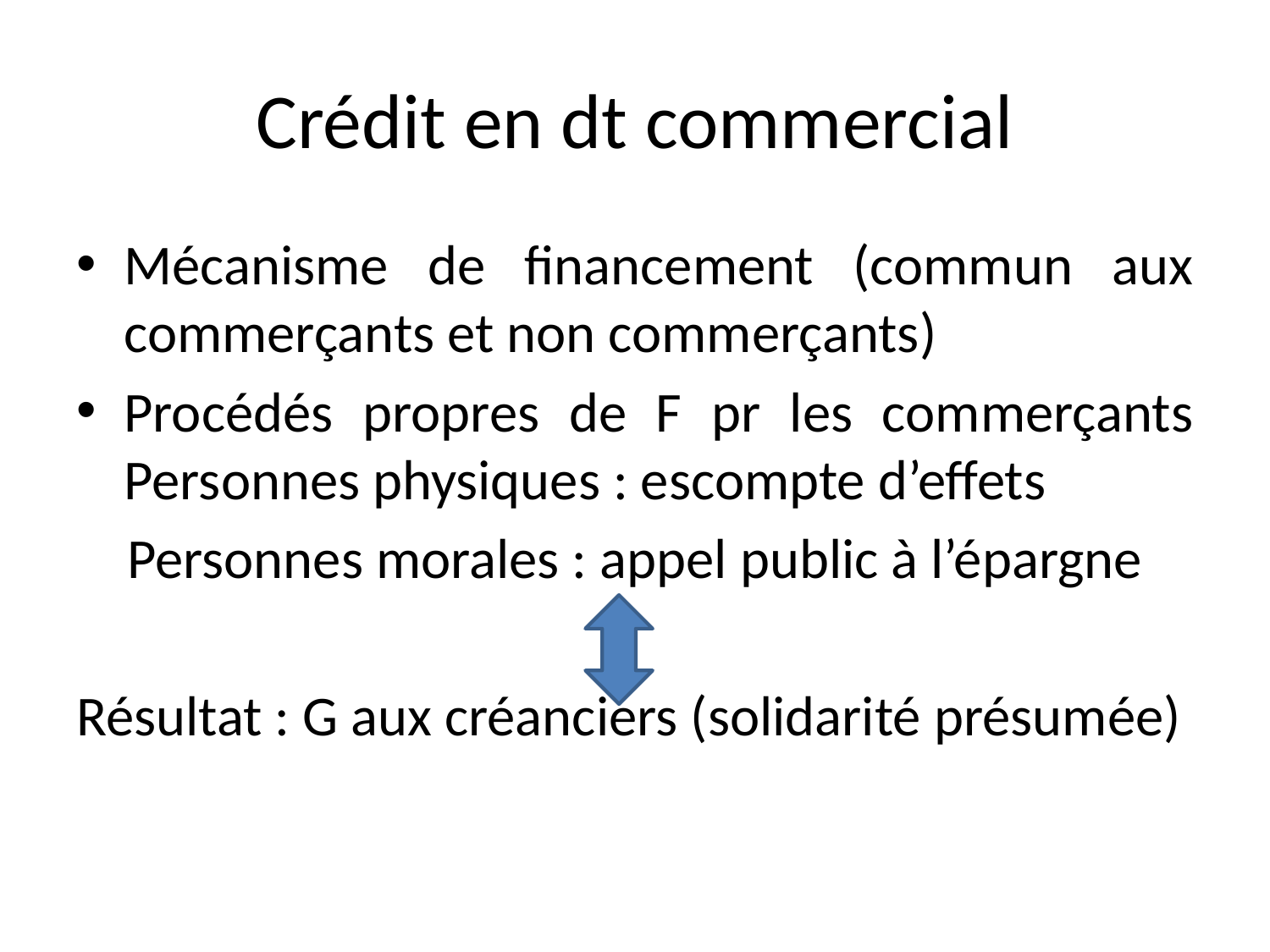

# Crédit en dt commercial
Mécanisme de financement (commun aux commerçants et non commerçants)
Procédés propres de F pr les commerçants Personnes physiques : escompte d’effets
    Personnes morales : appel public à l’épargne

Résultat : G aux créanciers (solidarité présumée)